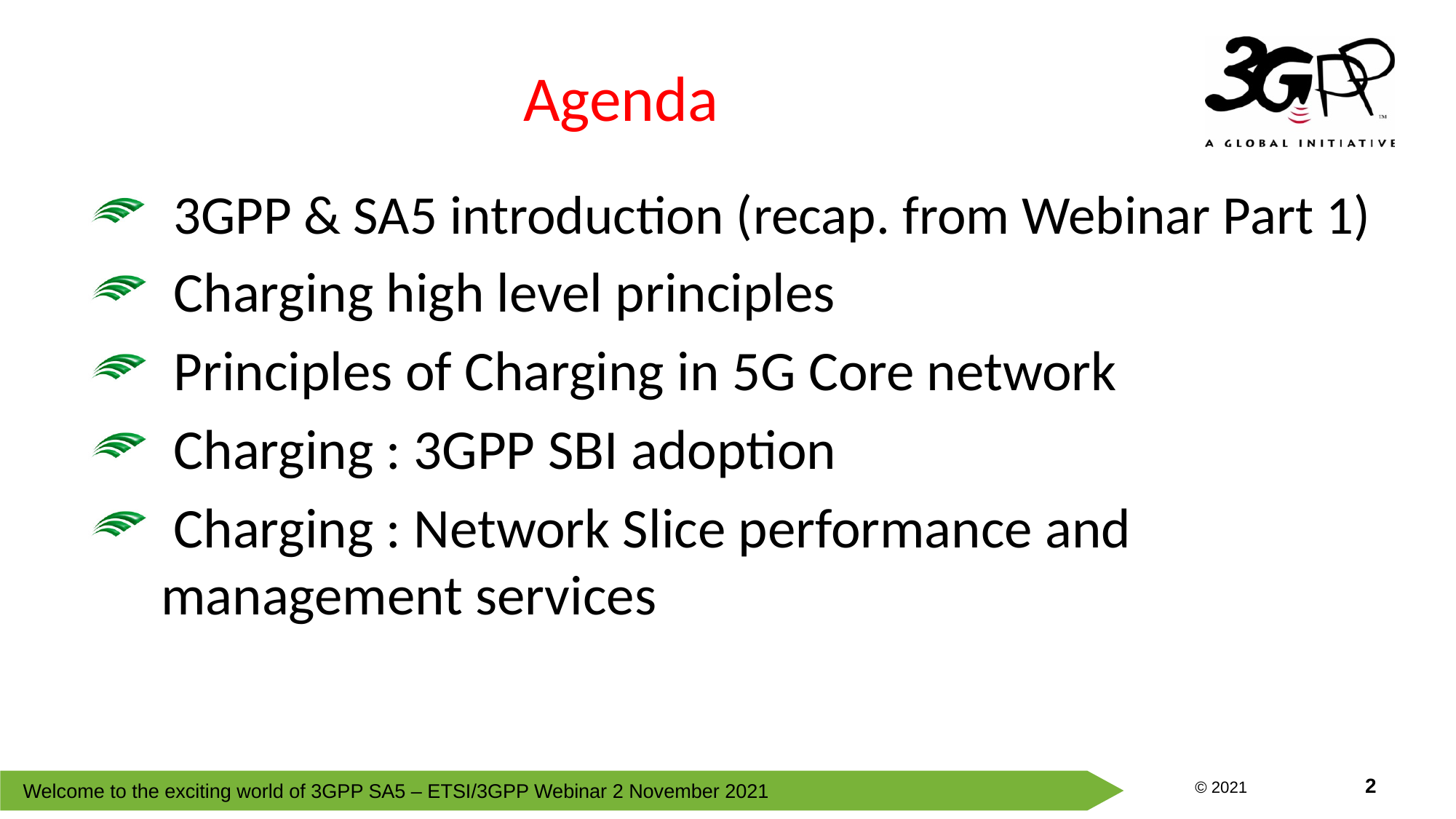

# Agenda
 3GPP & SA5 introduction (recap. from Webinar Part 1)
 Charging high level principles
 Principles of Charging in 5G Core network
 Charging : 3GPP SBI adoption
 Charging : Network Slice performance and management services